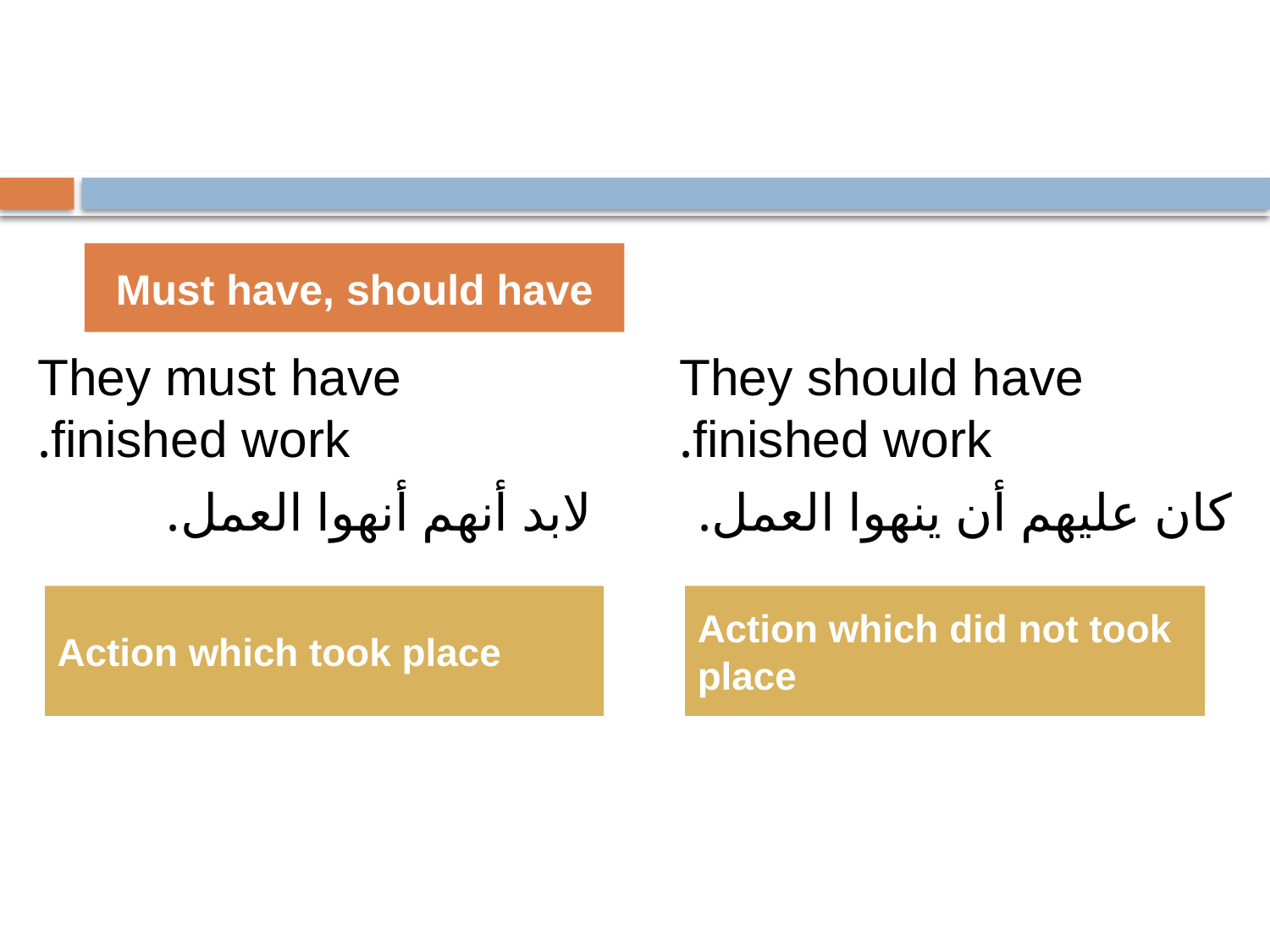

Must have, should have
They must have finished work.
لابد أنهم أنهوا العمل.
They should have finished work.
كان عليهم أن ينهوا العمل.
Action which took place
Action which did not took place